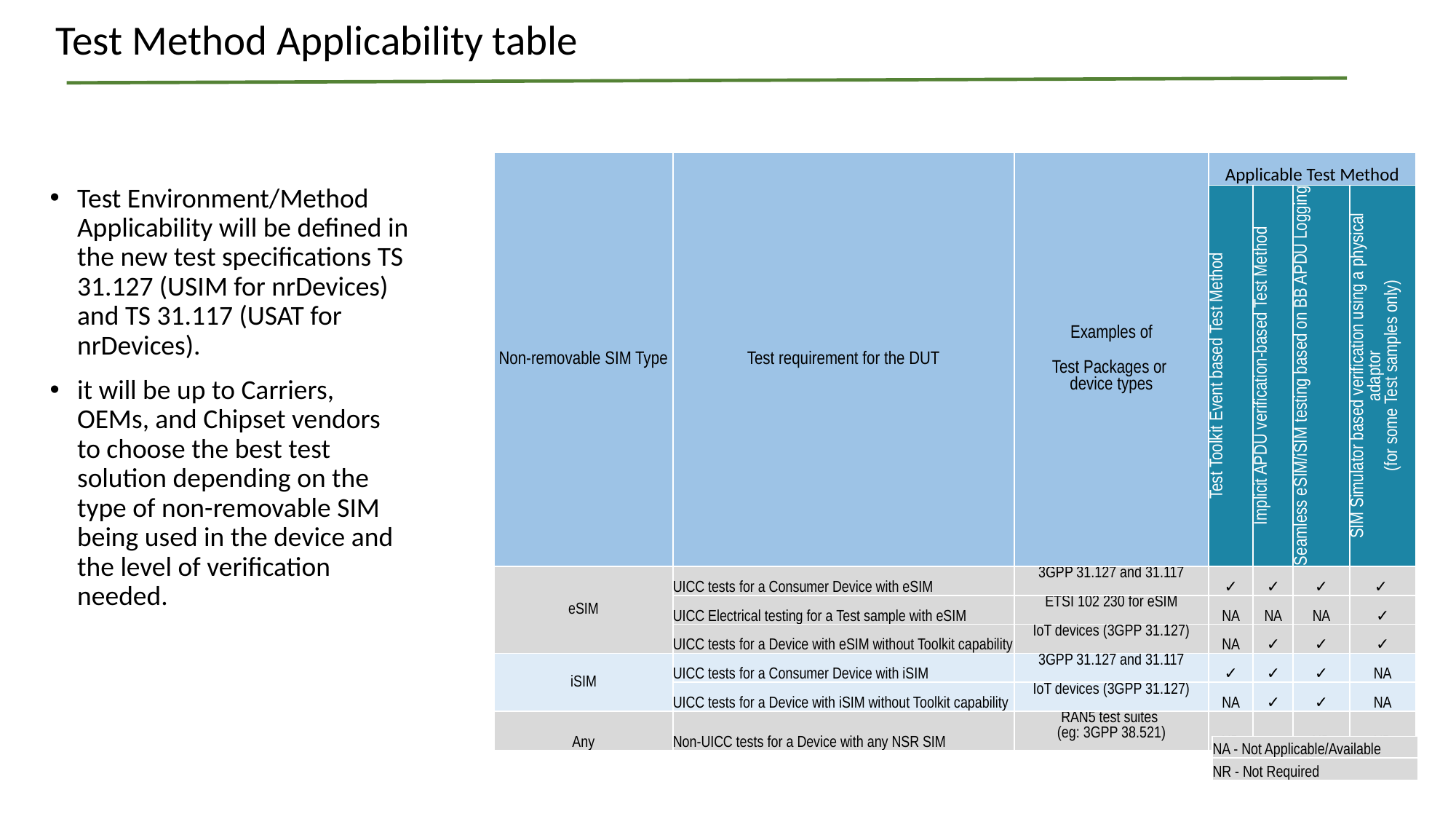

# Test Method Applicability table
| Non-removable SIM Type | Test requirement for the DUT | Examples of   Test Packages or device types | Applicable Test Method |  |  |  |
| --- | --- | --- | --- | --- | --- | --- |
|  |  |  | Test Toolkit Event based Test Method | Implicit APDU verification-based Test Method | Seamless eSIM/iSIM testing based on BB APDU Logging | SIM Simulator based verification using a physical adaptor (for some Test samples only) |
| eSIM | UICC tests for a Consumer Device with eSIM | 3GPP 31.127 and 31.117 | ✓ | ✓ | ✓ | ✓ |
|  | UICC Electrical testing for a Test sample with eSIM | ETSI 102 230 for eSIM | NA | NA | NA | ✓ |
|  | UICC tests for a Device with eSIM without Toolkit capability | IoT devices (3GPP 31.127) | NA | ✓ | ✓ | ✓ |
| iSIM | UICC tests for a Consumer Device with iSIM | 3GPP 31.127 and 31.117 | ✓ | ✓ | ✓ | NA |
|  | UICC tests for a Device with iSIM without Toolkit capability | IoT devices (3GPP 31.127) | NA | ✓ | ✓ | NA |
| Any | Non-UICC tests for a Device with any NSR SIM | RAN5 test suites (eg: 3GPP 38.521) | NR | ✓ | NR | NR |
Test Environment/Method Applicability will be defined in the new test specifications TS 31.127 (USIM for nrDevices) and TS 31.117 (USAT for nrDevices).
it will be up to Carriers, OEMs, and Chipset vendors to choose the best test solution depending on the type of non-removable SIM being used in the device and the level of verification needed.

| NA - Not Applicable/Available |
| --- |
| NR - Not Required |